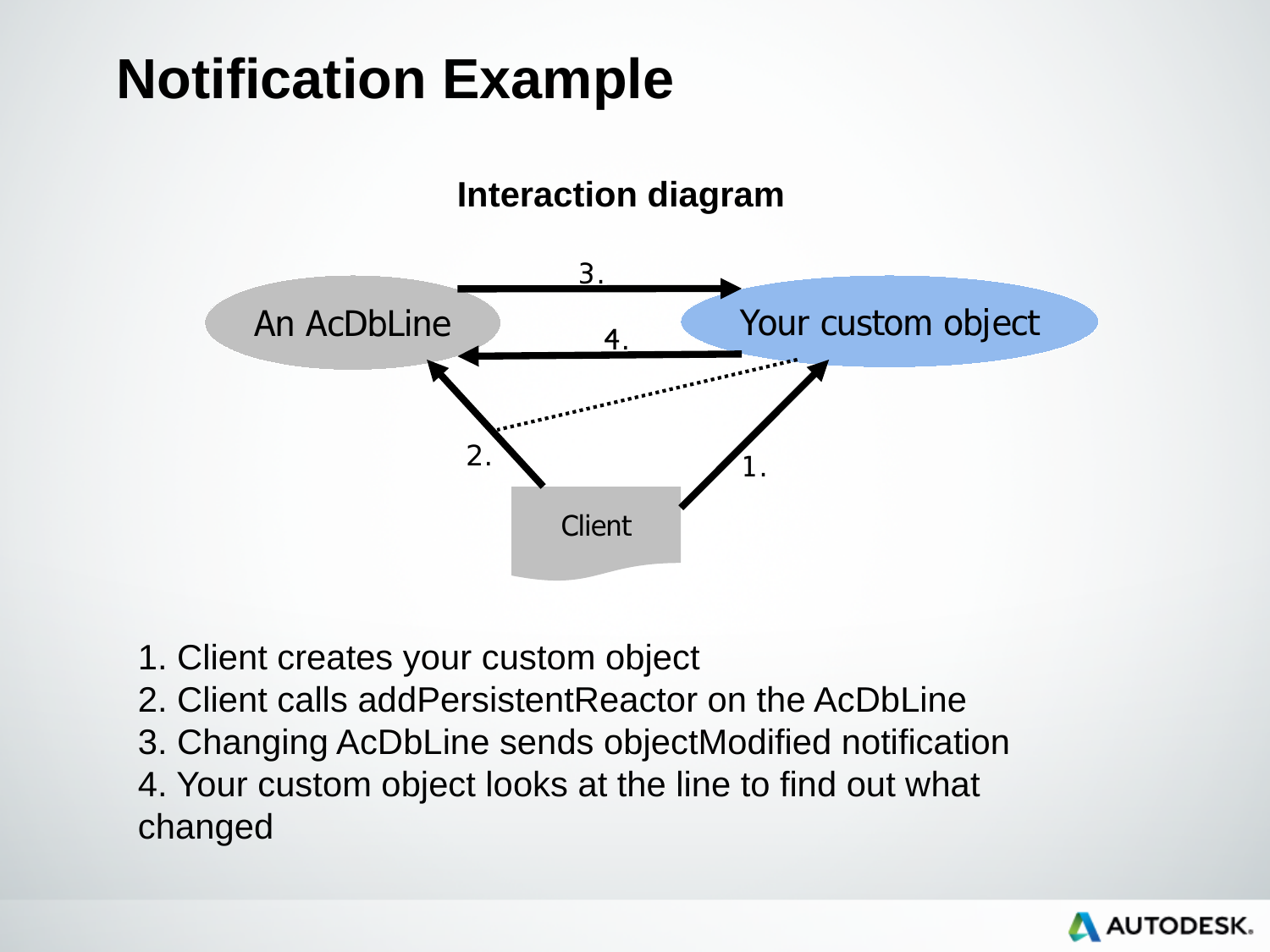

# Notification Example
Interaction diagram
3.
Your custom object
An AcDbLine
4.

2.
1.
Client
1. Client creates your custom object
2. Client calls addPersistentReactor on the AcDbLine
3. Changing AcDbLine sends objectModified notification
4. Your custom object looks at the line to find out what changed